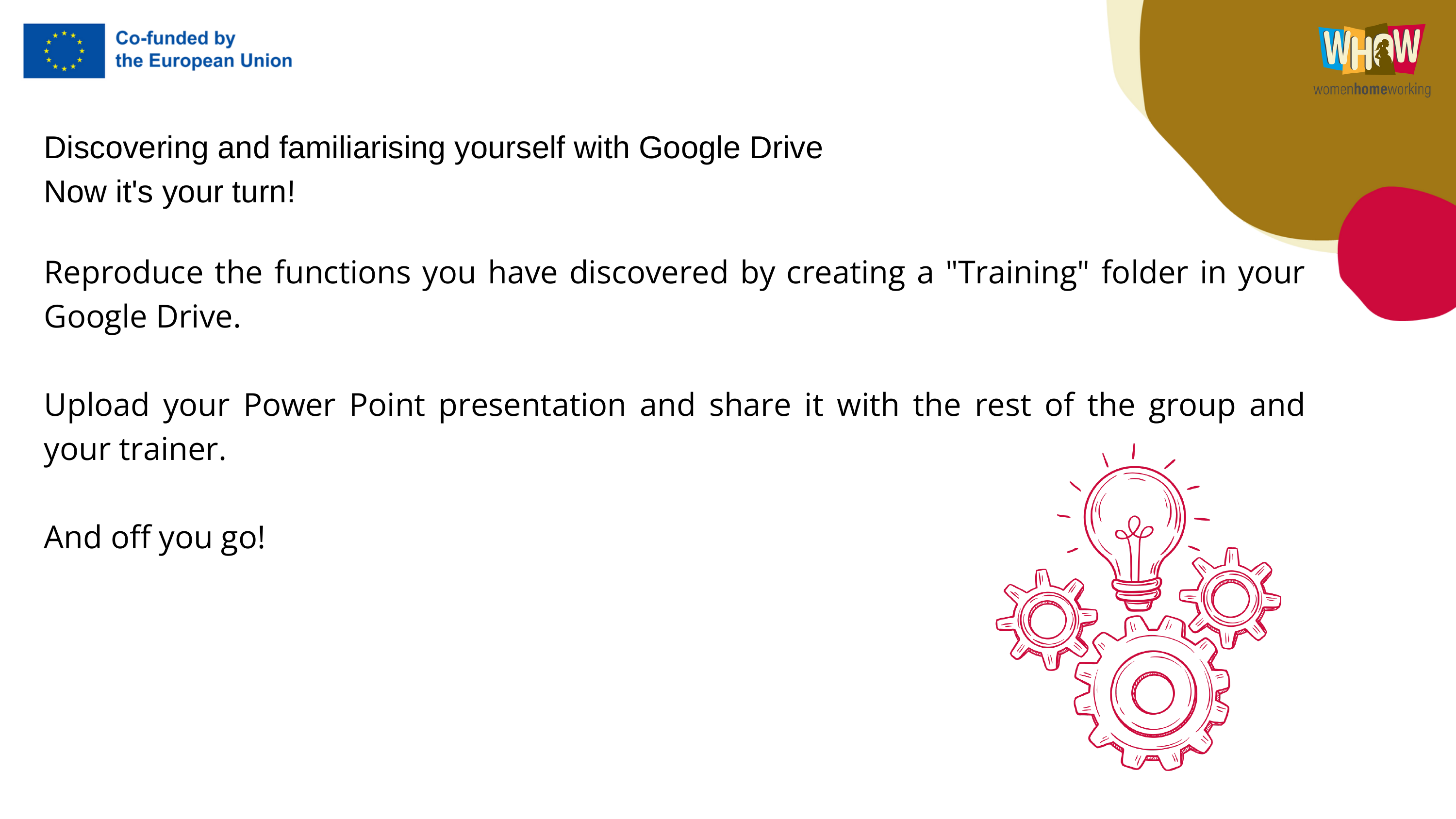

Discovering and familiarising yourself with Google Drive
Now it's your turn!
Reproduce the functions you have discovered by creating a "Training" folder in your Google Drive.

Upload your Power Point presentation and share it with the rest of the group and your trainer.

And off you go!